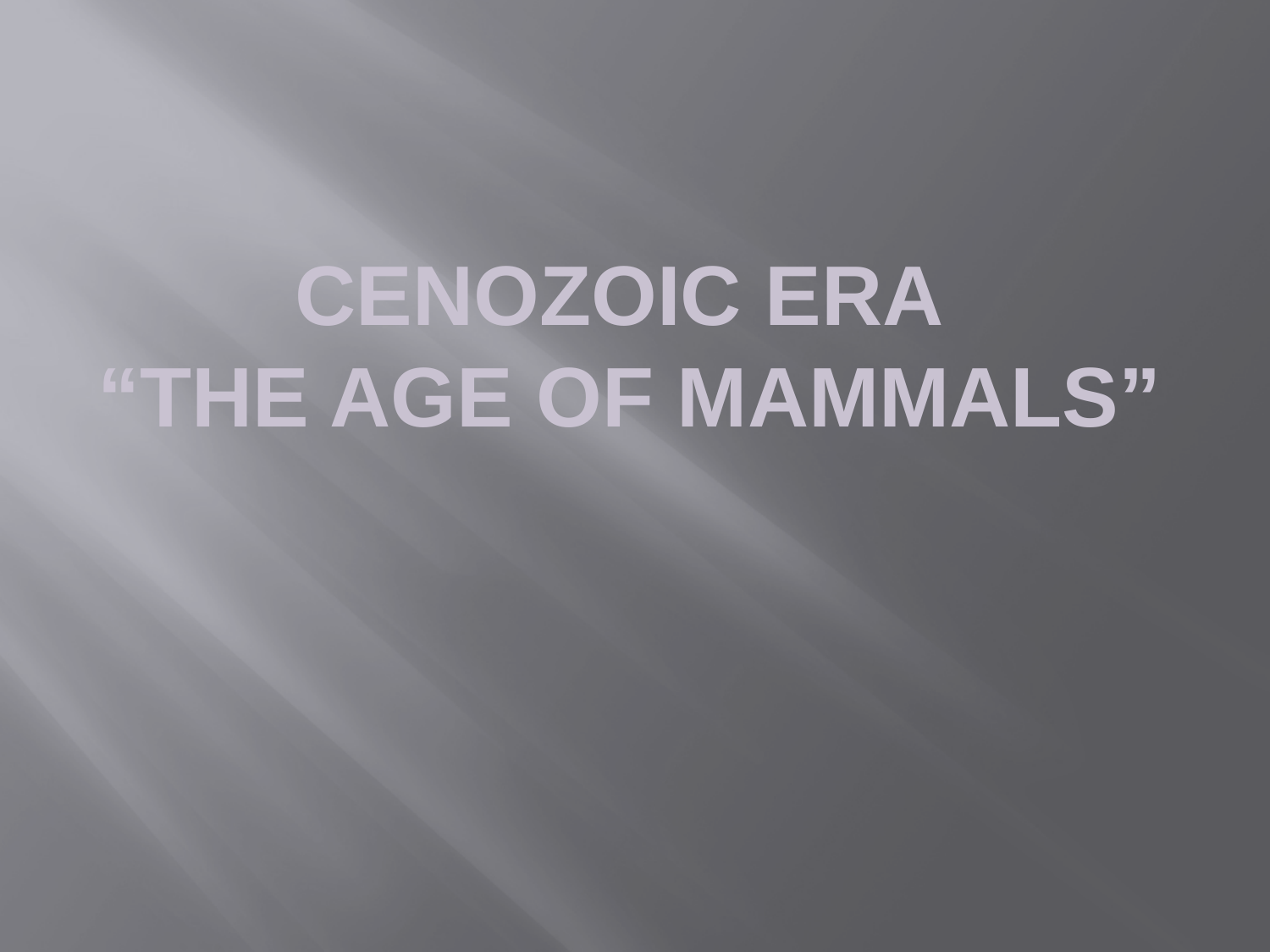

# Cenozoic Era “The Age Of Mammals”